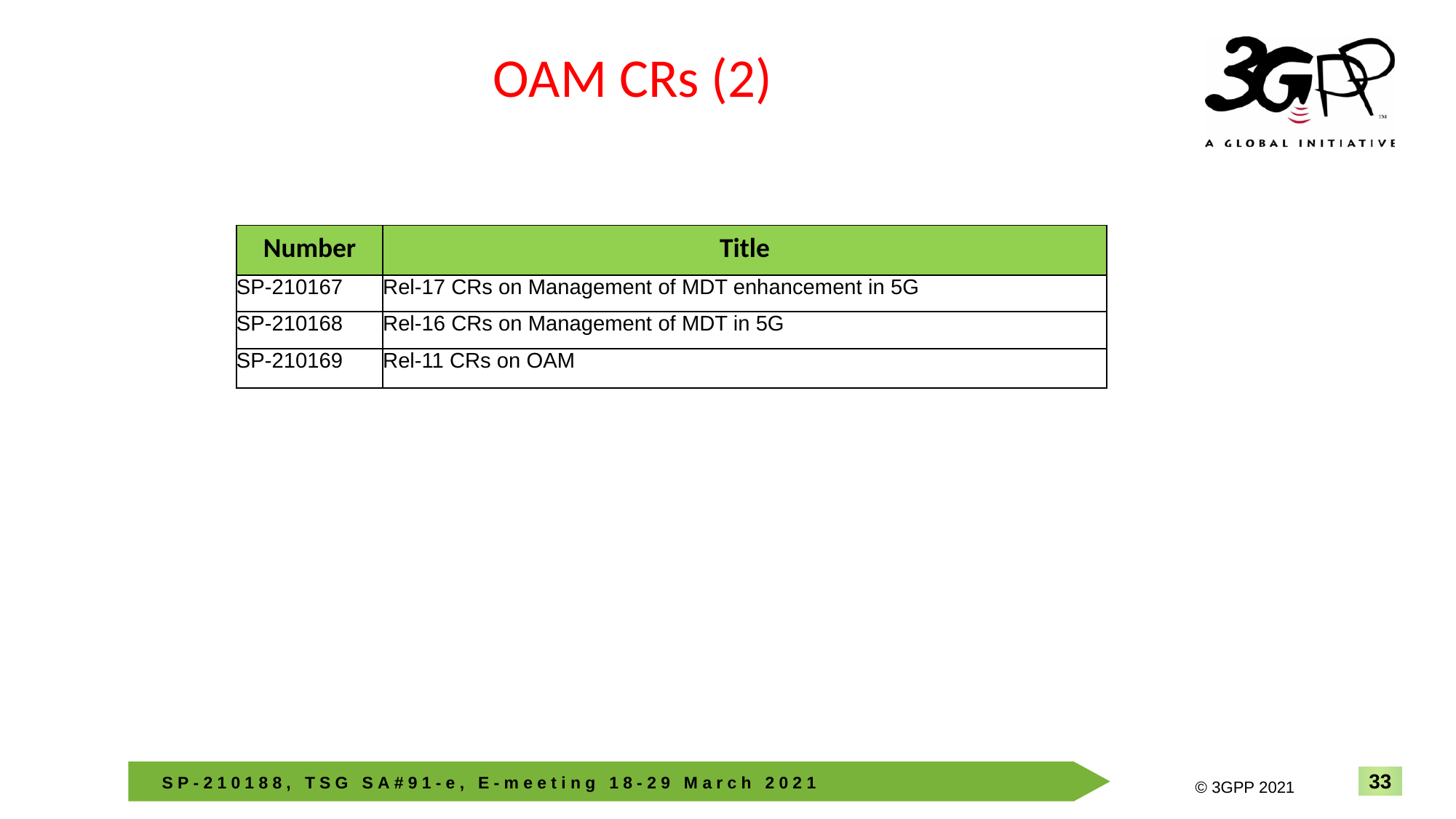

# OAM CRs (2)
| Number | Title |
| --- | --- |
| SP-210167 | Rel-17 CRs on Management of MDT enhancement in 5G |
| SP-210168 | Rel-16 CRs on Management of MDT in 5G |
| SP-210169 | Rel-11 CRs on OAM |